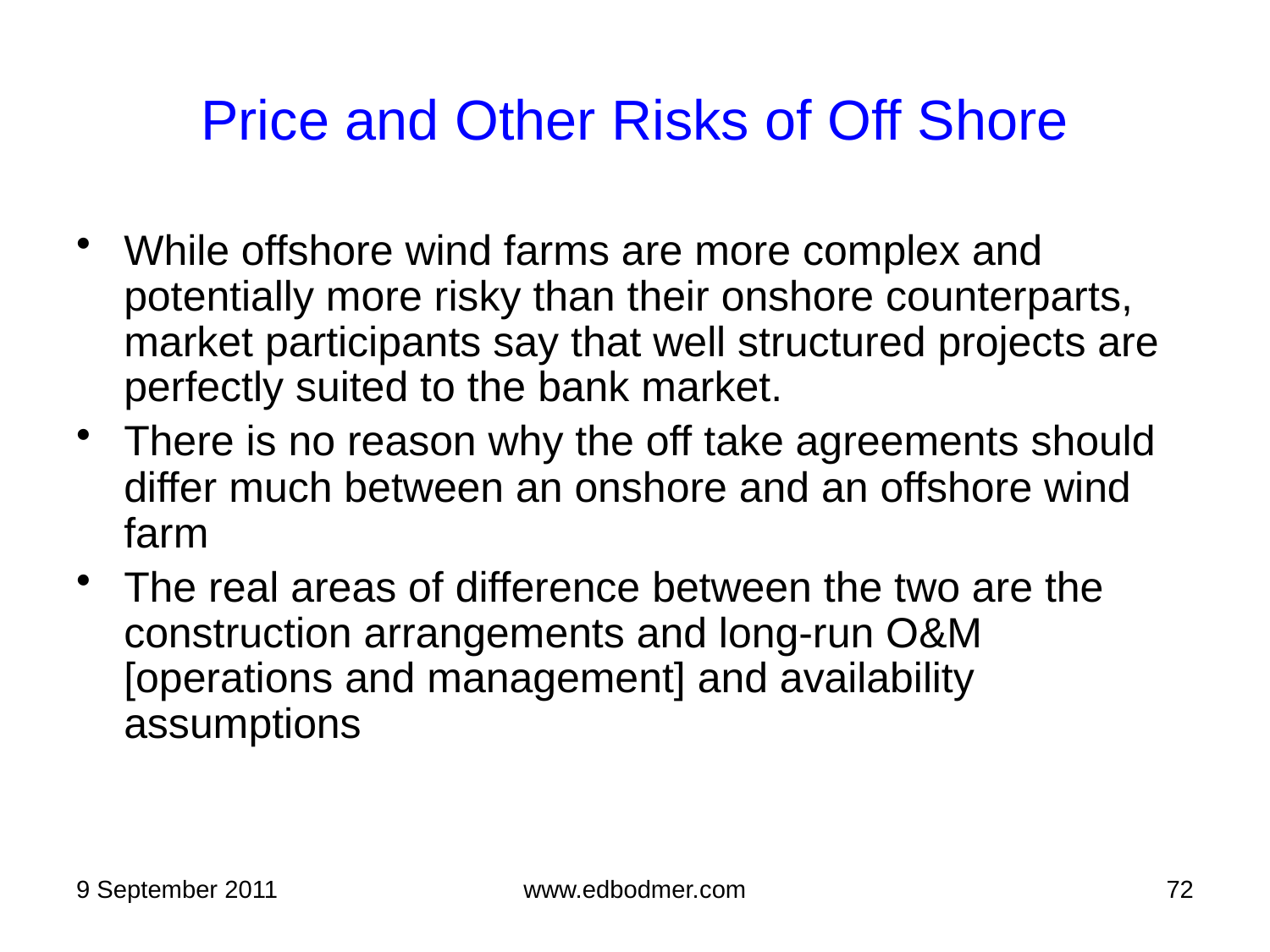

Price and Other Risks of Off Shore
While offshore wind farms are more complex and potentially more risky than their onshore counterparts, market participants say that well structured projects are perfectly suited to the bank market.
There is no reason why the off take agreements should differ much between an onshore and an offshore wind farm
The real areas of difference between the two are the construction arrangements and long-run O&M [operations and management] and availability assumptions
9 September 2011
www.edbodmer.com
72